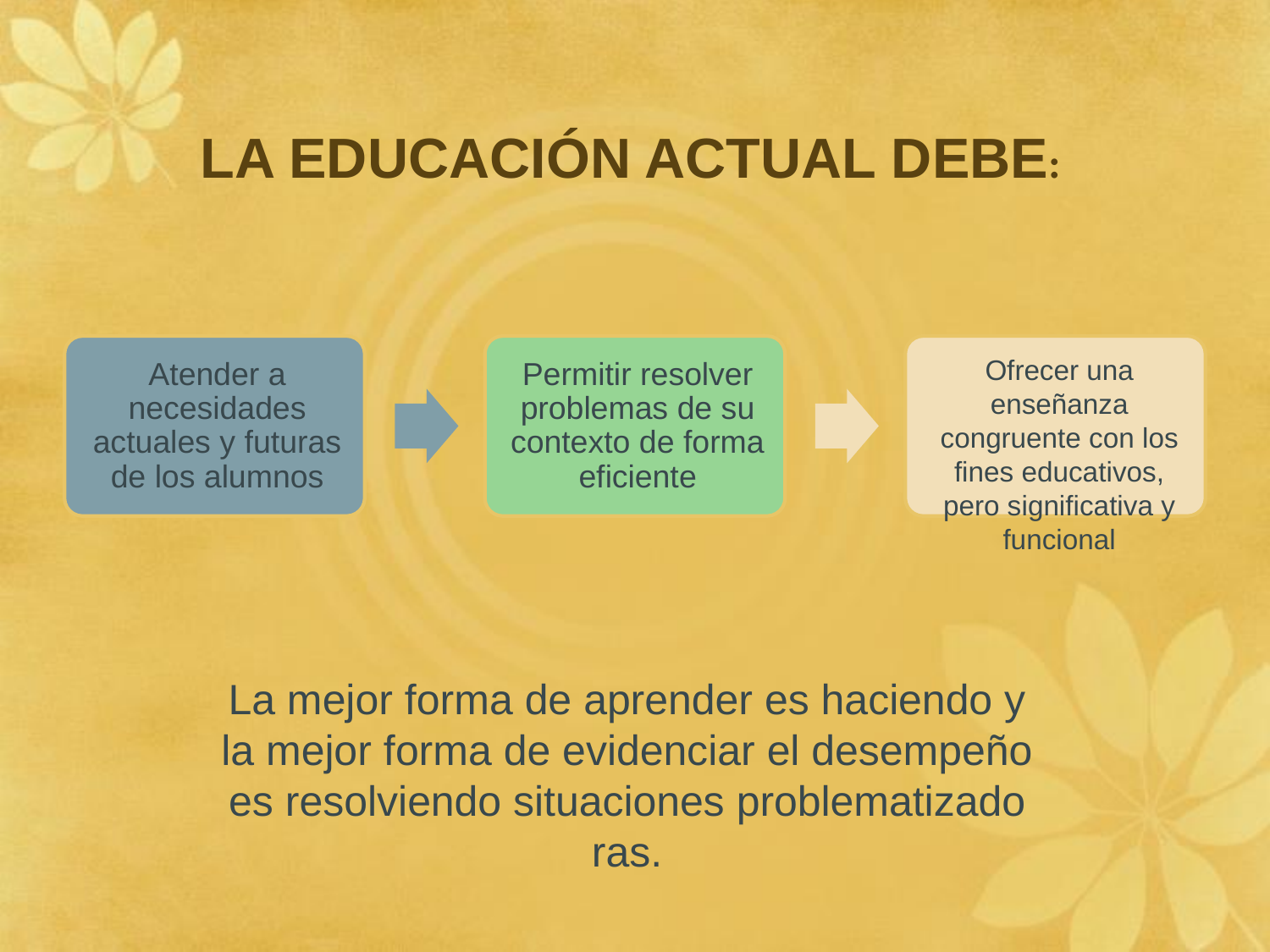

LA EDUCACIÓN ACTUAL DEBE:
Atender a necesidades actuales y futuras de los alumnos

Permitir resolver problemas de su contexto de forma eficiente

Ofrecer una enseñanza congruente con los fines educativos, pero significativa y funcional
La mejor forma de aprender es haciendo y la mejor forma de evidenciar el desempeño es resolviendo situaciones problematizado ras.